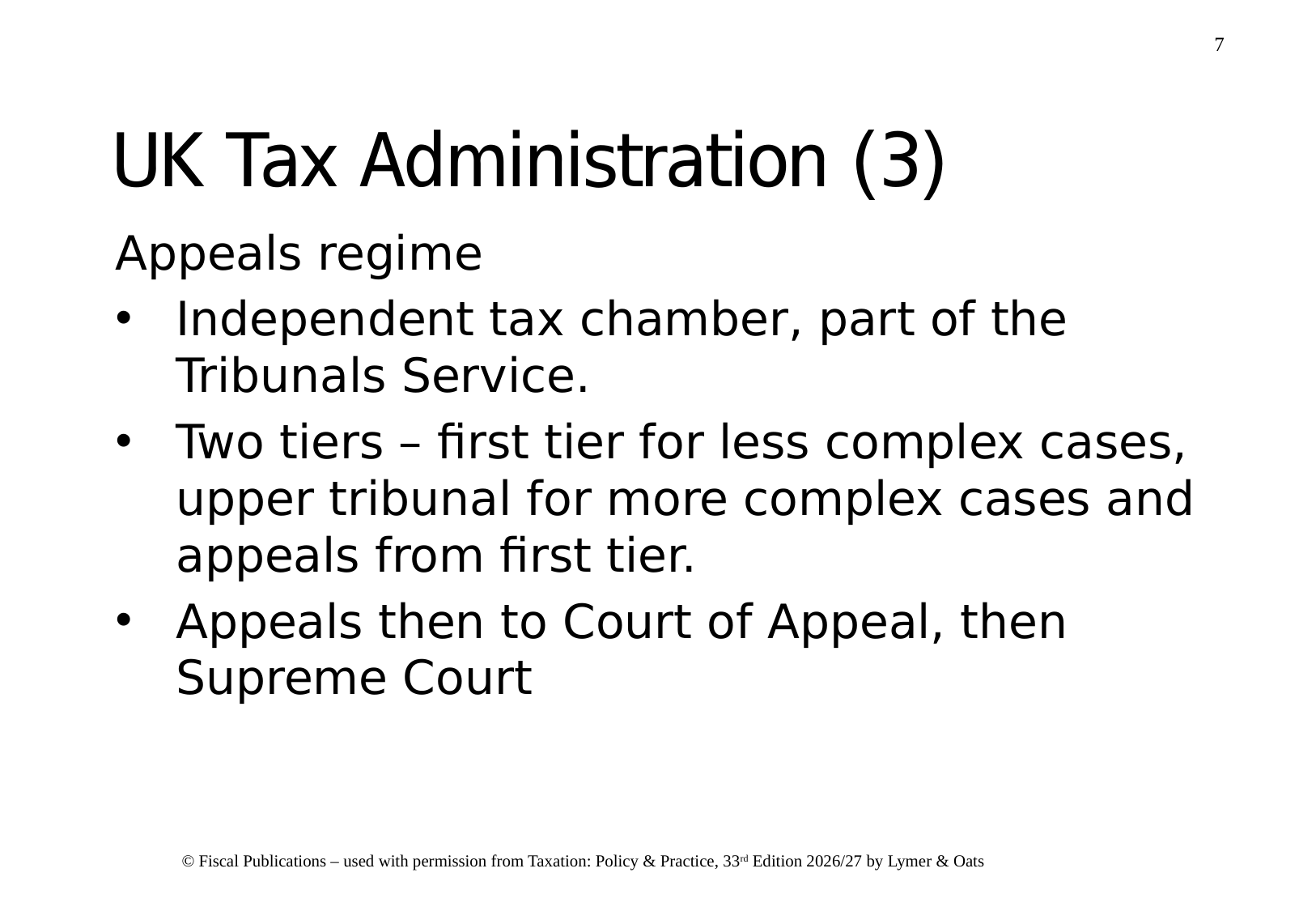

# UK Tax Administration (3)
Appeals regime
Independent tax chamber, part of the Tribunals Service.
Two tiers – first tier for less complex cases, upper tribunal for more complex cases and appeals from first tier.
Appeals then to Court of Appeal, then Supreme Court